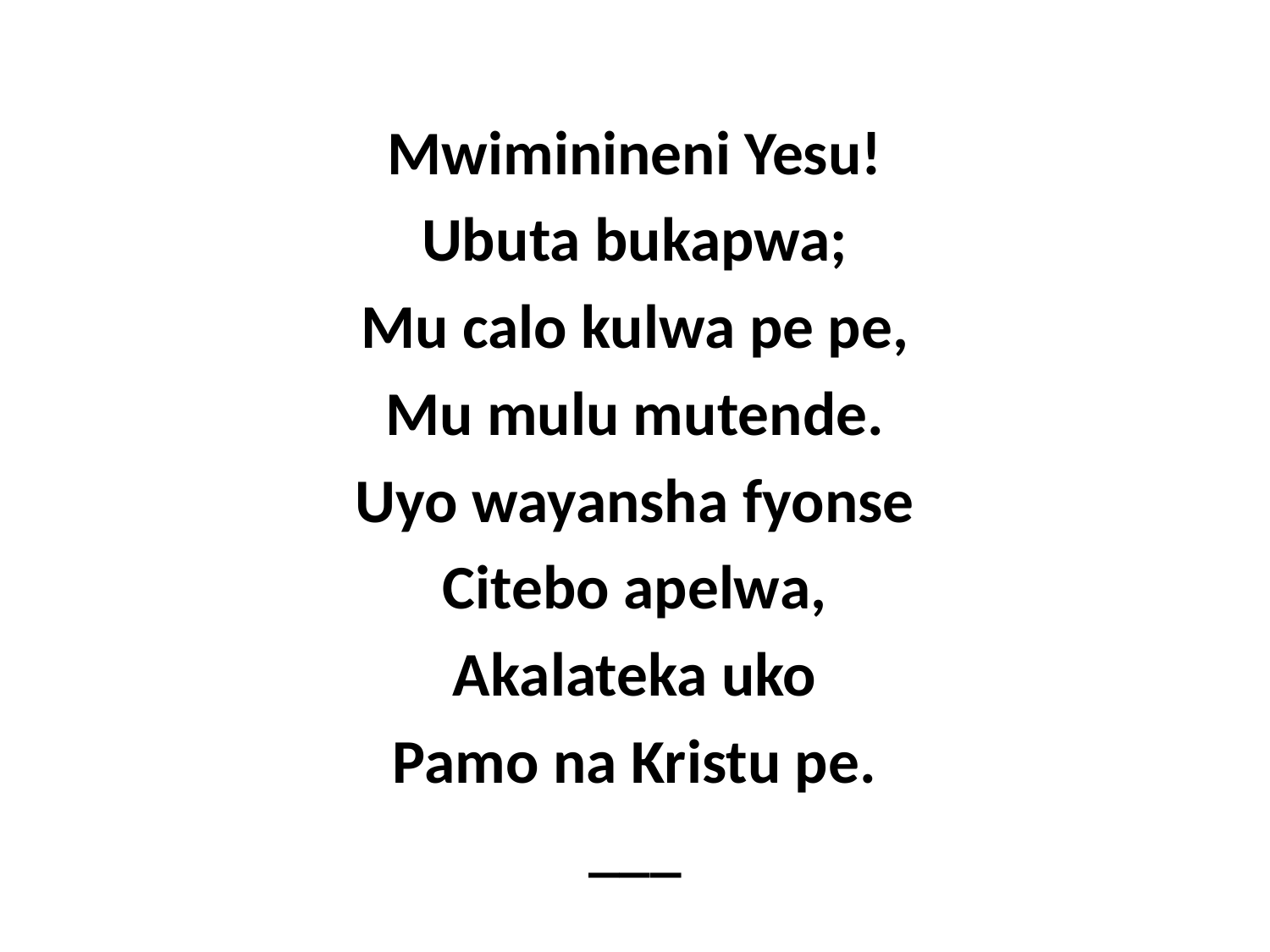

Mwiminineni Yesu!
Ubuta bukapwa;
Mu calo kulwa pe pe,
Mu mulu mutende.
Uyo wayansha fyonse
Citebo apelwa,
Akalateka uko
Pamo na Kristu pe.
___